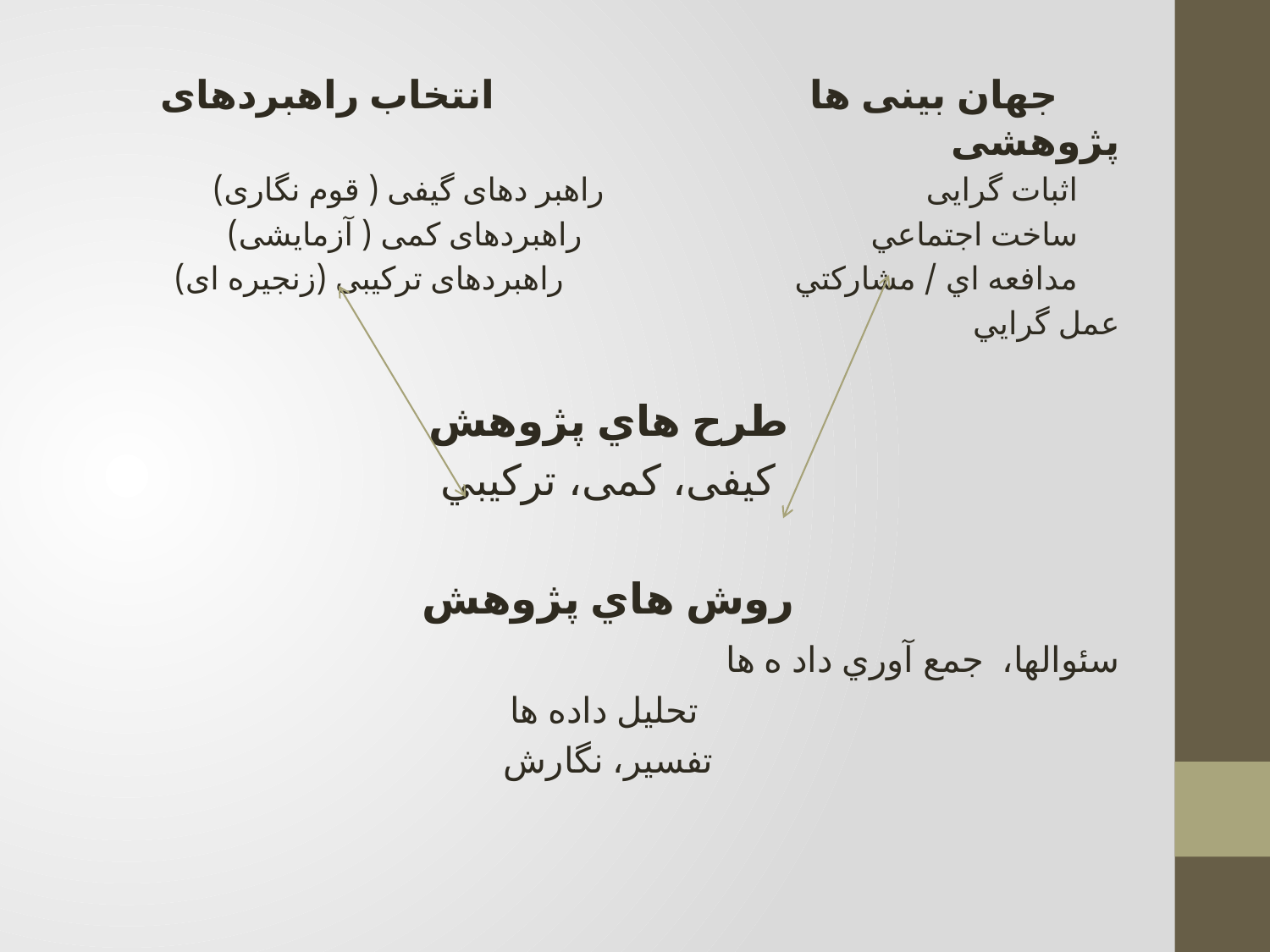

جهان بینی ها                               انتخاب راهبردهای پژوهشی
     اثبات گرایی                                       راهبر دهای گیفی ( قوم نگاری)
     ساخت اجتماعي                                   راهبردهای کمی ( آزمایشی)
     مدافعه اي / مشاركتي                            راهبردهای ترکیبی (زنجیره ای)
   عمل گرايي

طرح هاي پژوهش
كیفی، کمی، تركيبي

روش هاي پژوهش
                                   سئوالها،  جمع آوري داد ه ها
 تحلیل داده ها
تفسیر، نگارش